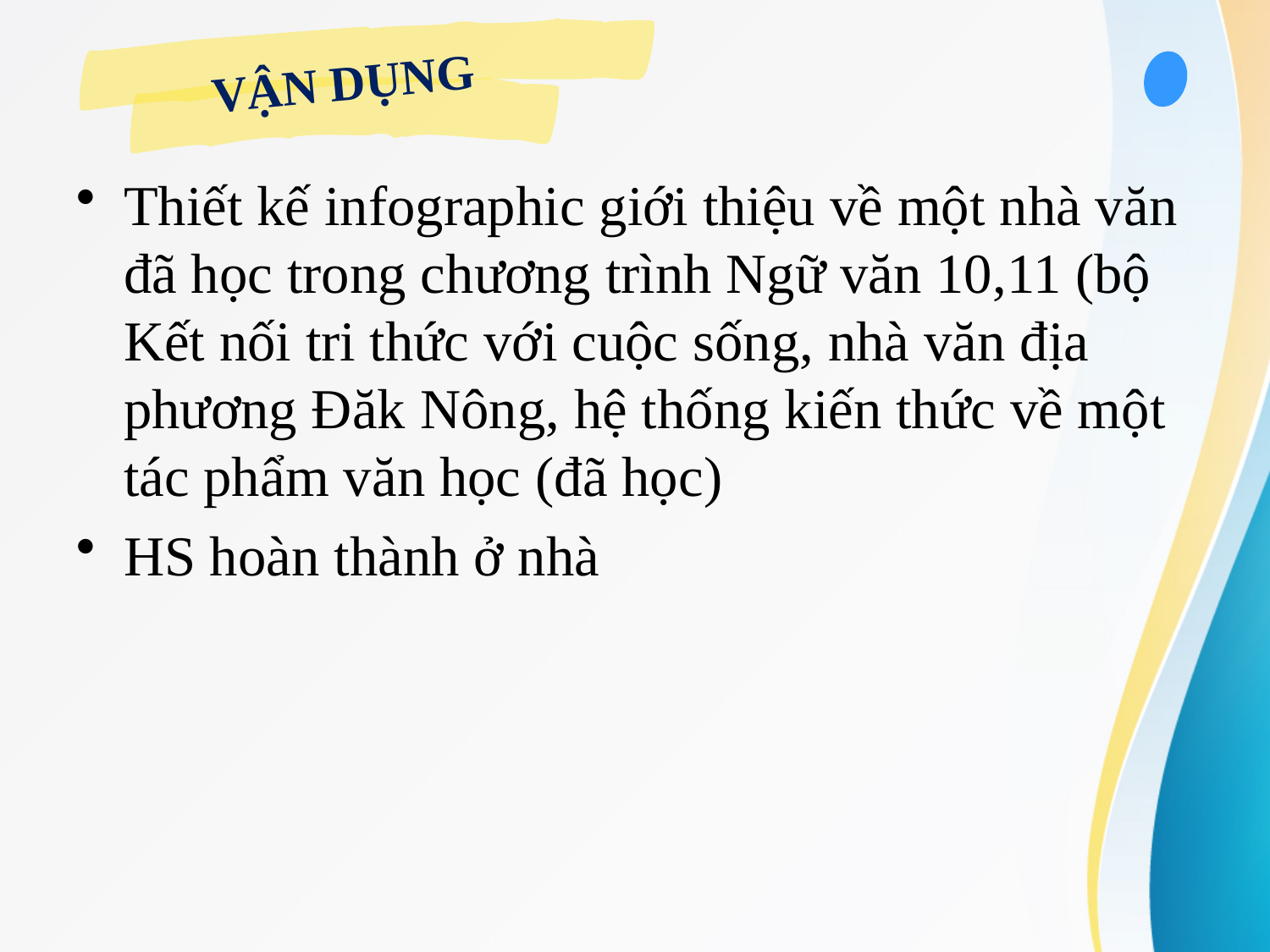

VẬN DỤNG

Thiết kế infographic giới thiệu về một nhà văn đã học trong chương trình Ngữ văn 10,11 (bộ Kết nối tri thức với cuộc sống, nhà văn địa phương Đăk Nông, hệ thống kiến thức về một tác phẩm văn học (đã học)
HS hoàn thành ở nhà